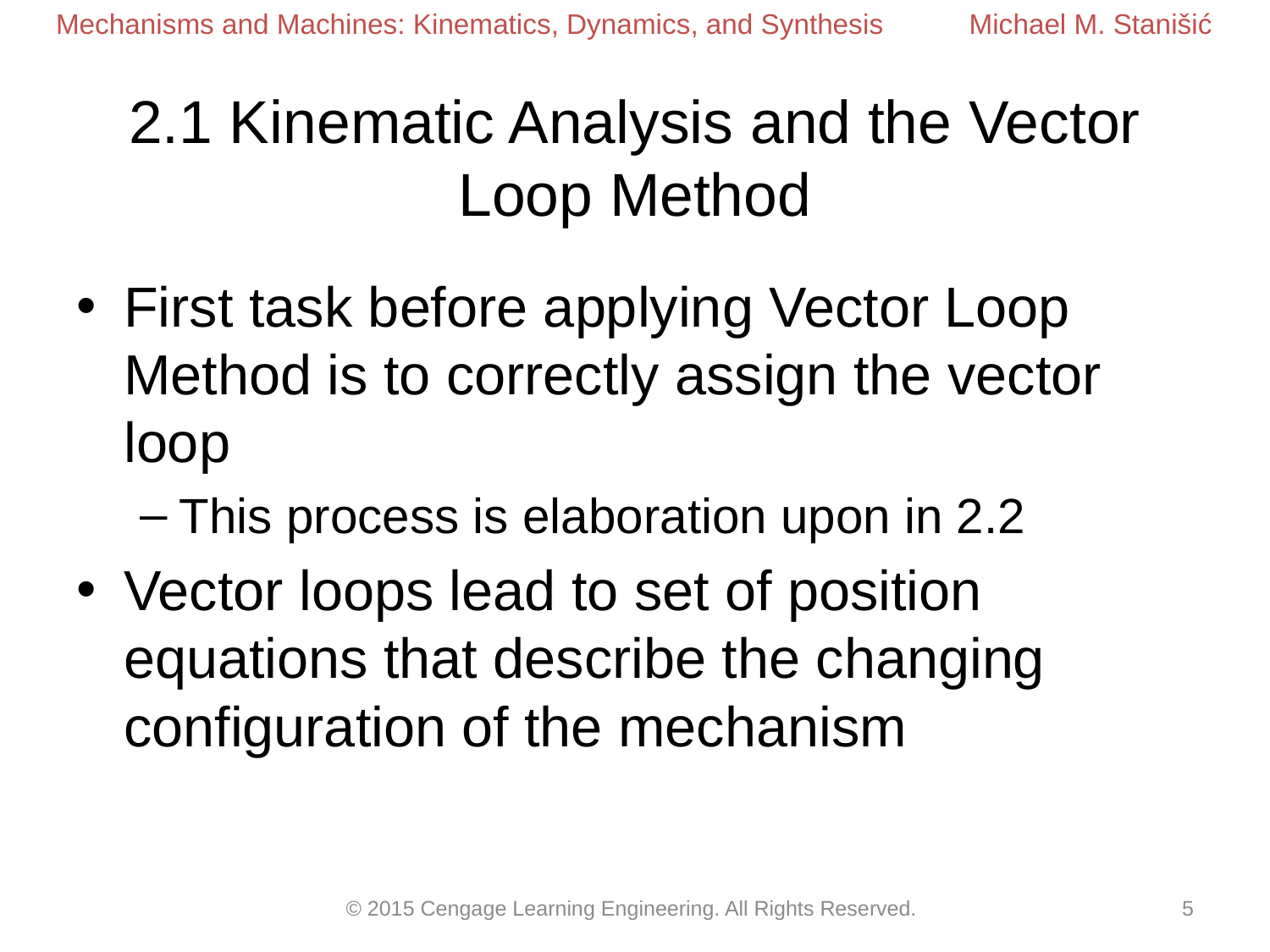

# 2.1 Kinematic Analysis and the Vector Loop Method
First task before applying Vector Loop Method is to correctly assign the vector loop
This process is elaboration upon in 2.2
Vector loops lead to set of position equations that describe the changing configuration of the mechanism
© 2015 Cengage Learning Engineering. All Rights Reserved.
5